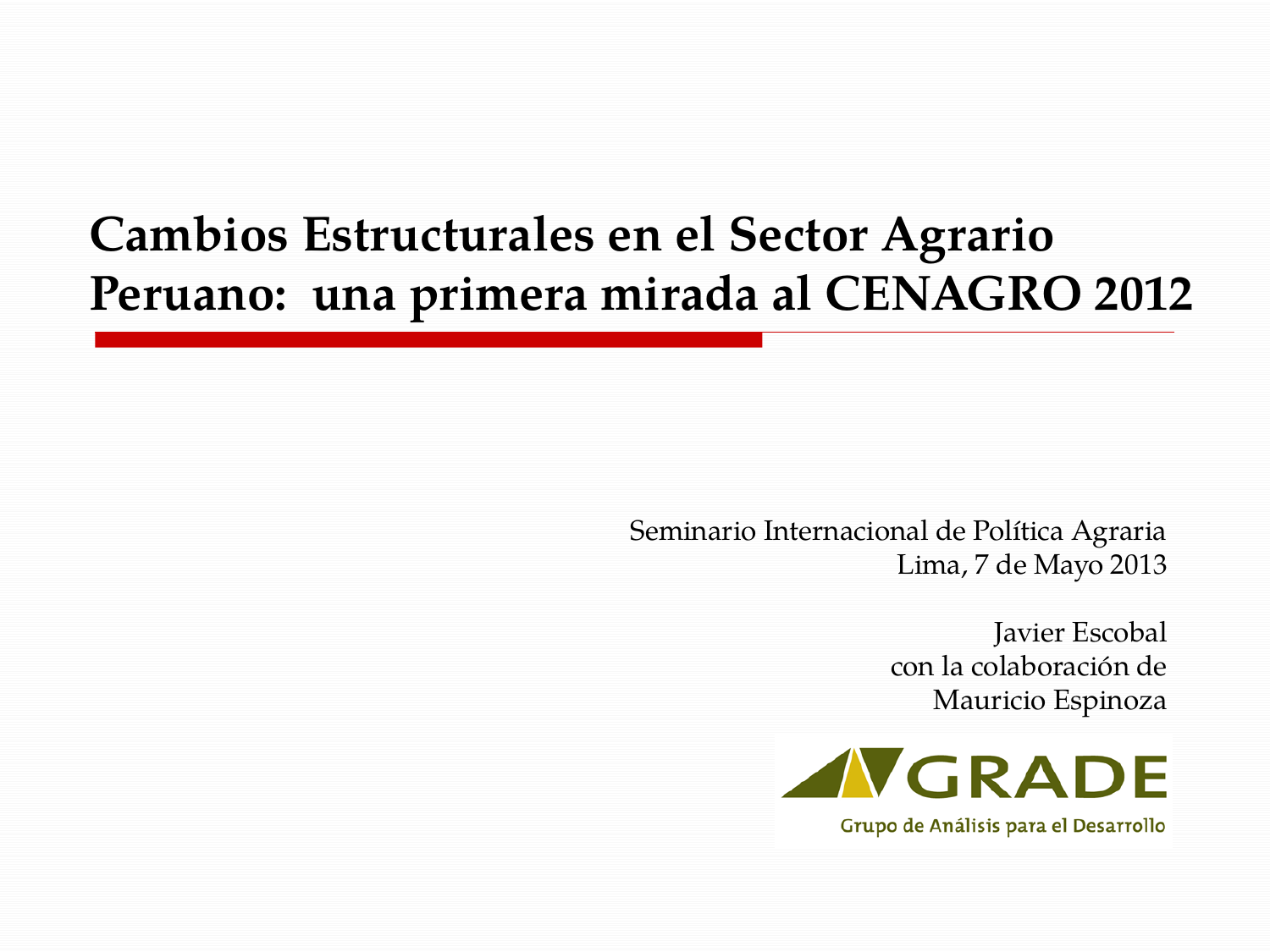

# Cambios Estructurales en el Sector Agrario Peruano:  una primera mirada al CENAGRO 2012
Seminario Internacional de Política Agraria
Lima, 7 de Mayo 2013

Javier Escobal
con la colaboración de
Mauricio Espinoza